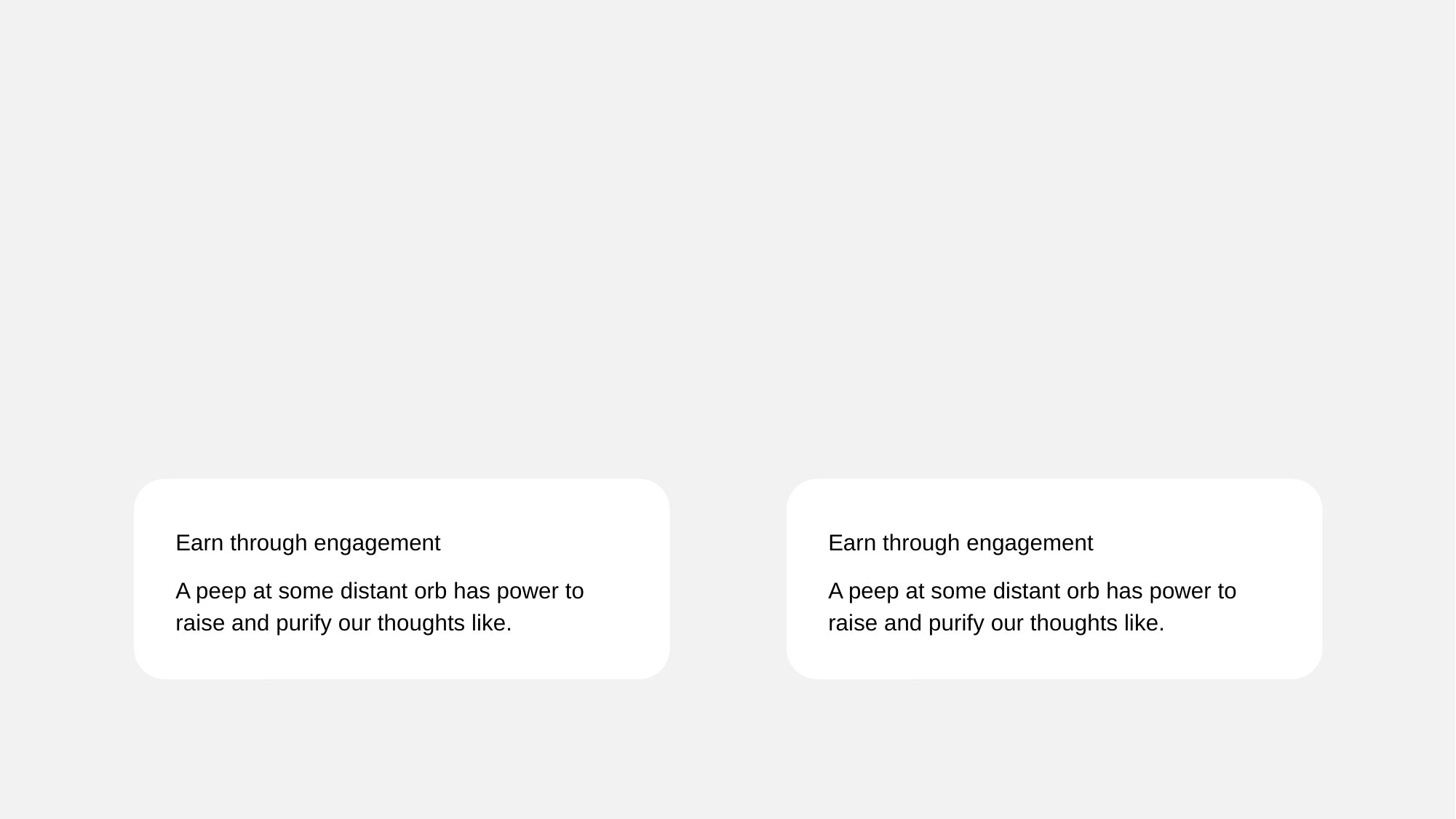

Earn through engagement
A peep at some distant orb has power to raise and purify our thoughts like.
Earn through engagement
A peep at some distant orb has power to raise and purify our thoughts like.